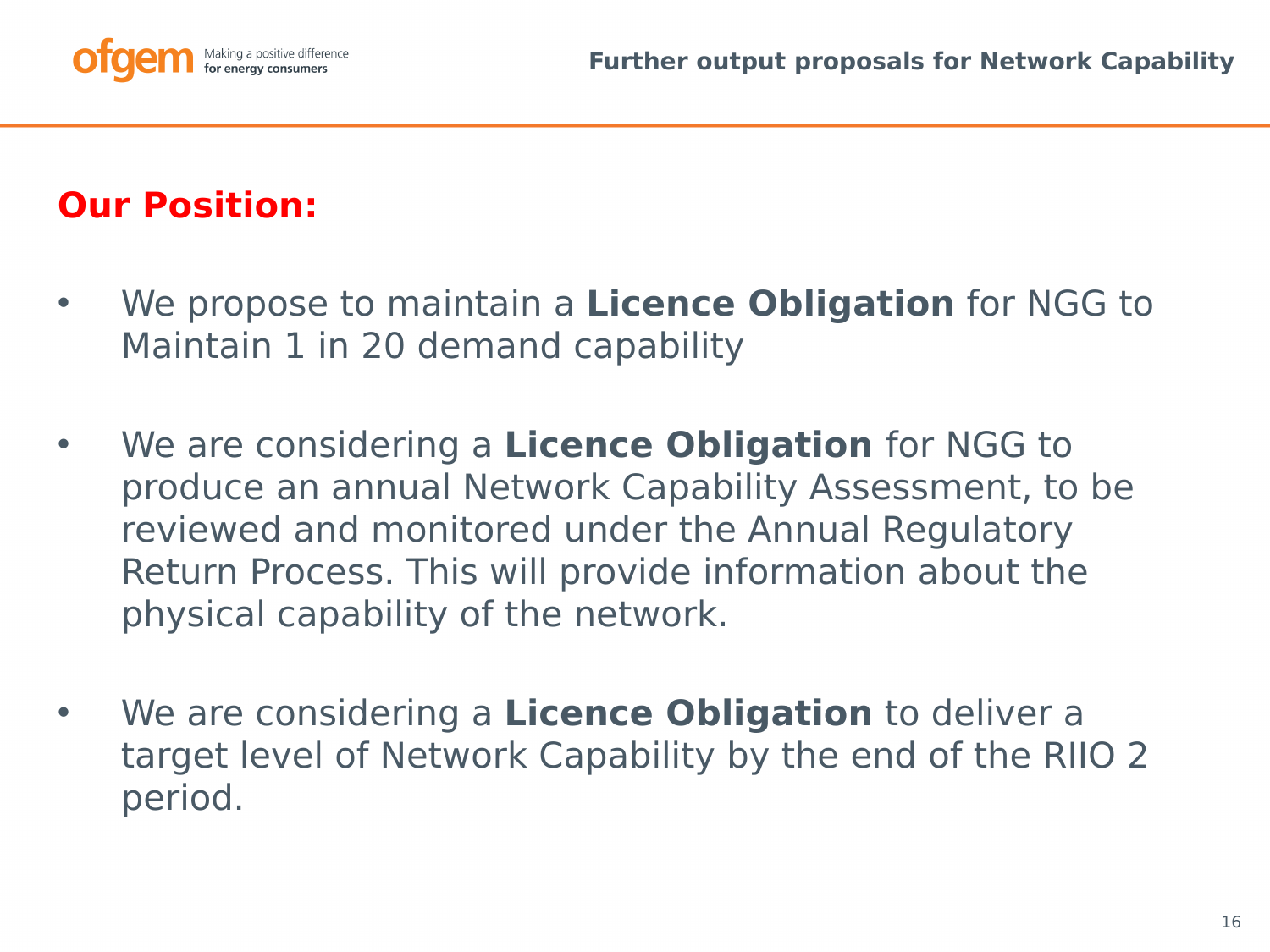

# Further output proposals for Network Capability
Our Position:

We propose to maintain a Licence Obligation for NGG to Maintain 1 in 20 demand capability

We are considering a Licence Obligation for NGG to produce an annual Network Capability Assessment, to be reviewed and monitored under the Annual Regulatory Return Process. This will provide information about the physical capability of the network.

We are considering a Licence Obligation to deliver a target level of Network Capability by the end of the RIIO 2 period.

16